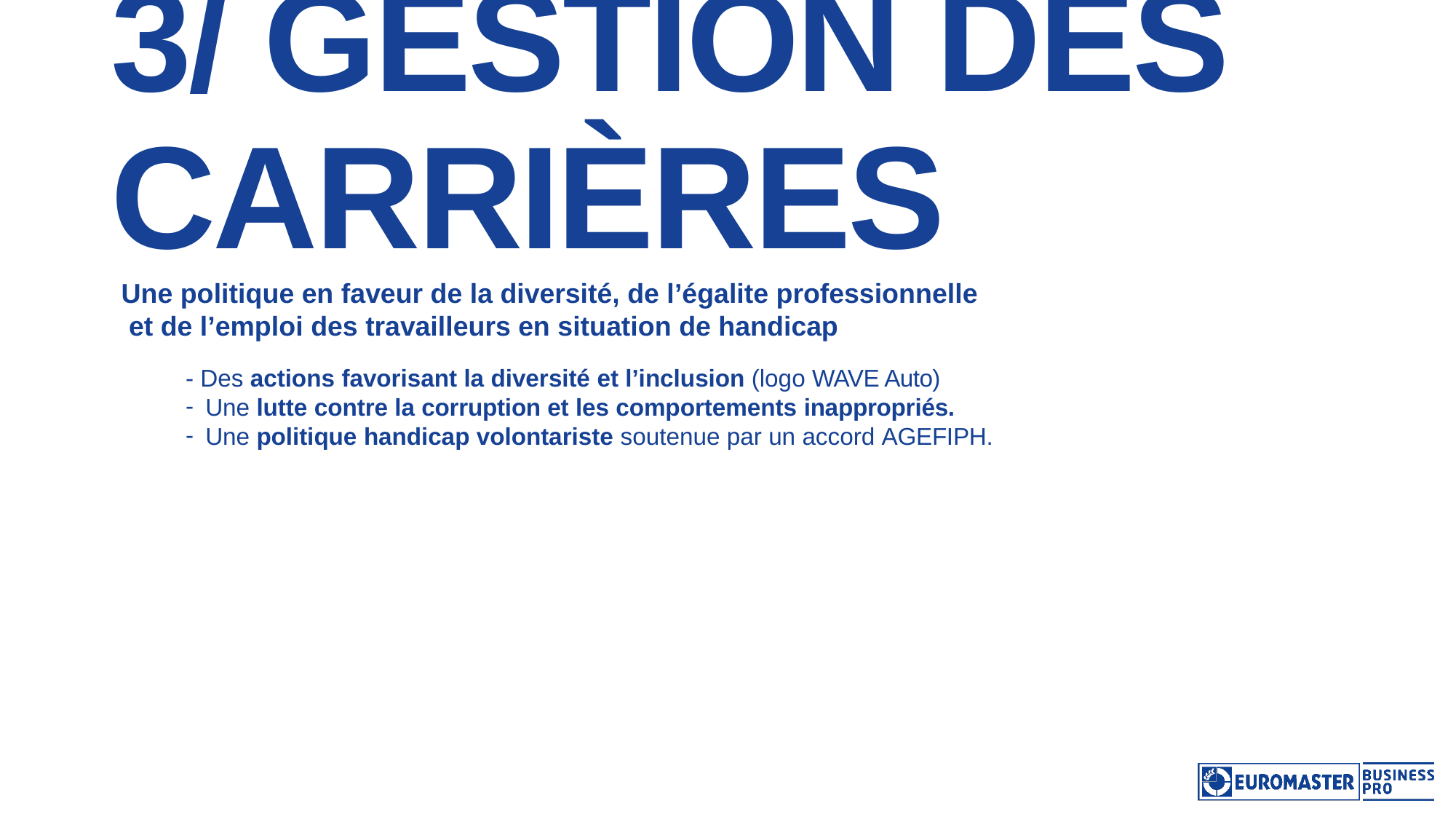

# 3/ GESTION DES Carrières
Une politique en faveur de la diversité, de l’égalite professionnelle
 et de l’emploi des travailleurs en situation de handicap
- Des actions favorisant la diversité et l’inclusion (logo WAVE Auto)
Une lutte contre la corruption et les comportements inappropriés.
Une politique handicap volontariste soutenue par un accord AGEFIPH.